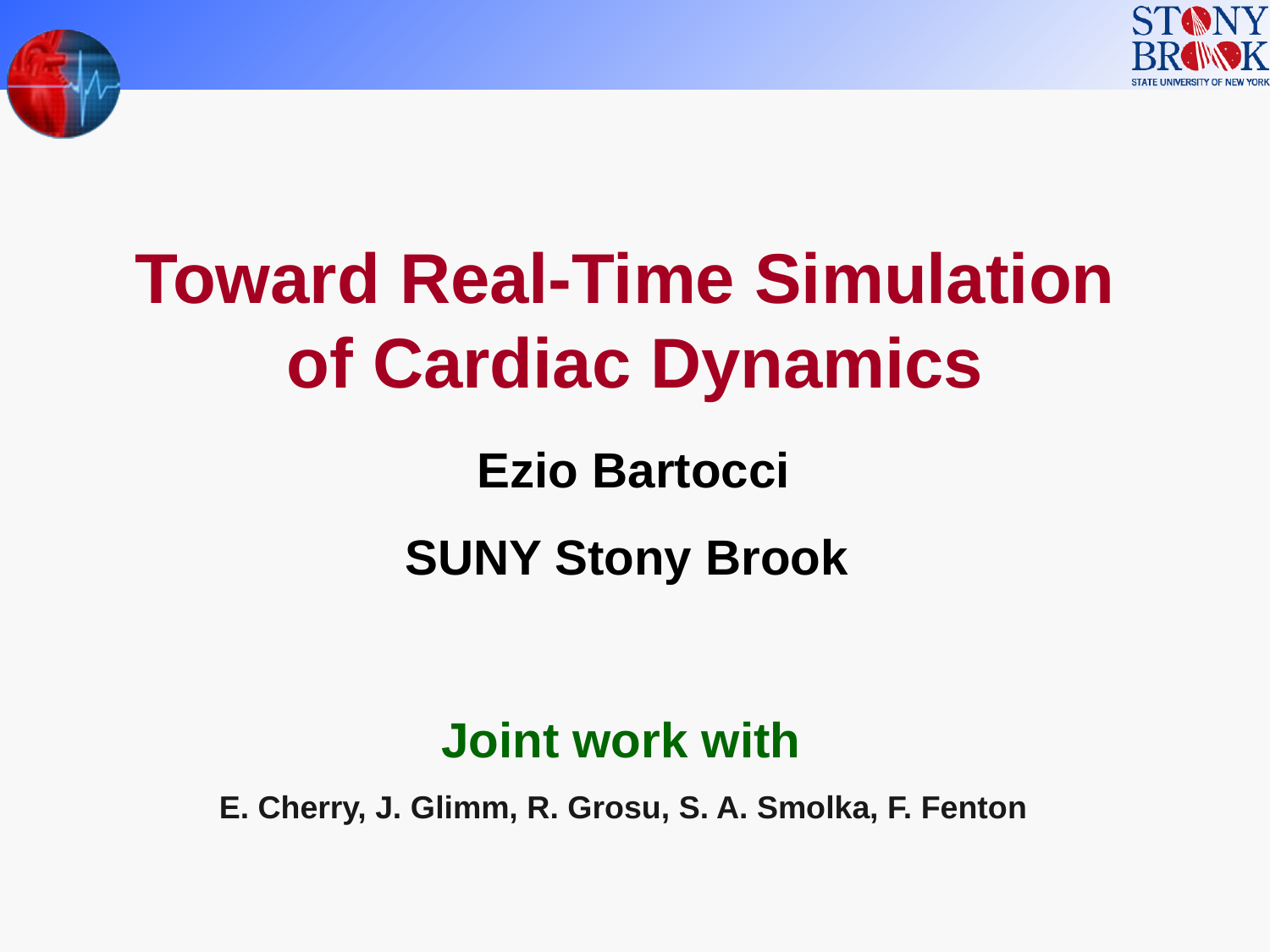

Toward Real-Time Simulation
of Cardiac Dynamics
#
Ezio Bartocci
SUNY Stony Brook
Joint work with
E. Cherry, J. Glimm, R. Grosu, S. A. Smolka, F. Fenton